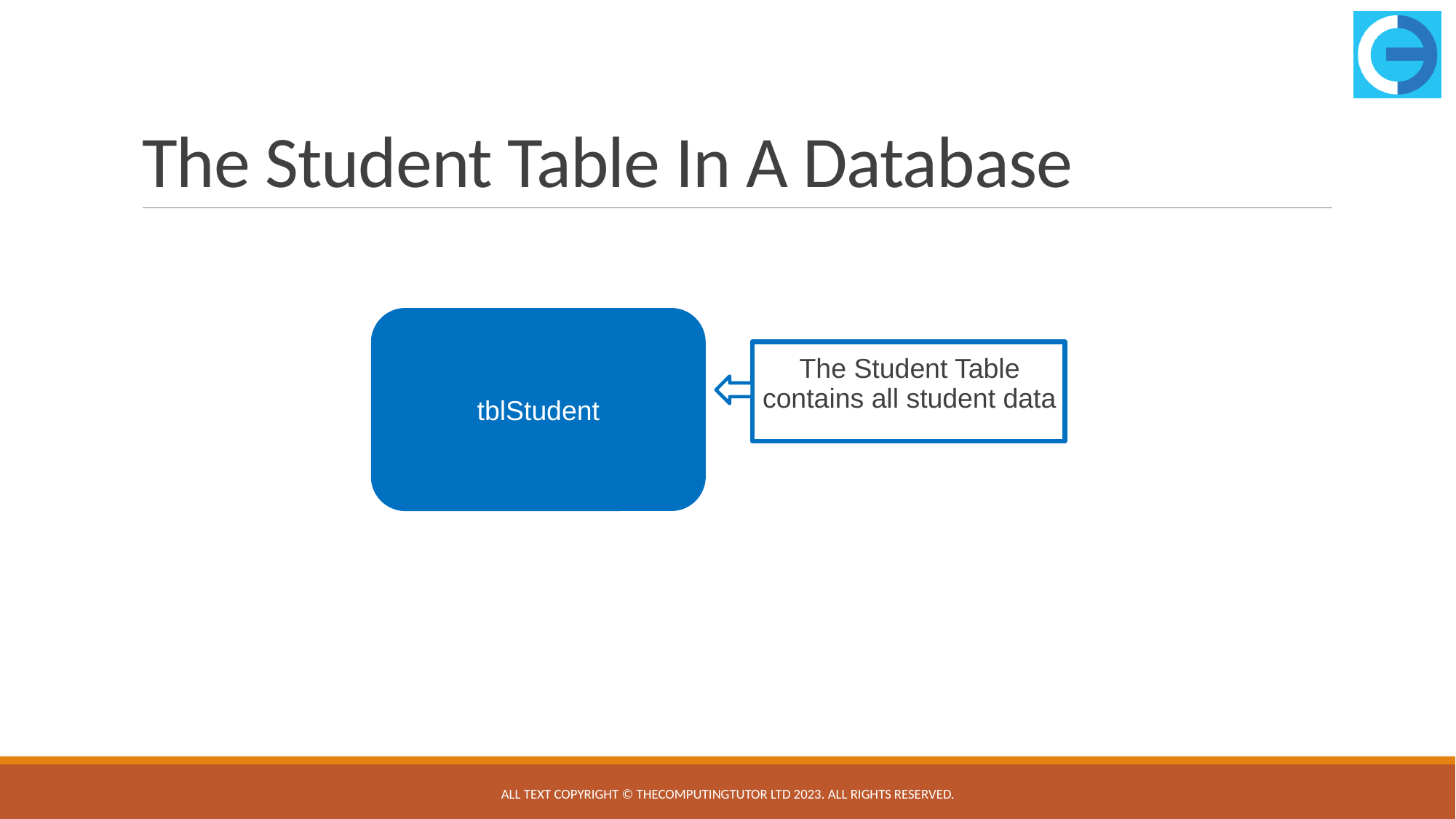

# The Student Table In A Database
tblStudent
The Student Table contains all student data

All text copyright © TheComputingTutor Ltd 2023. All rights Reserved.